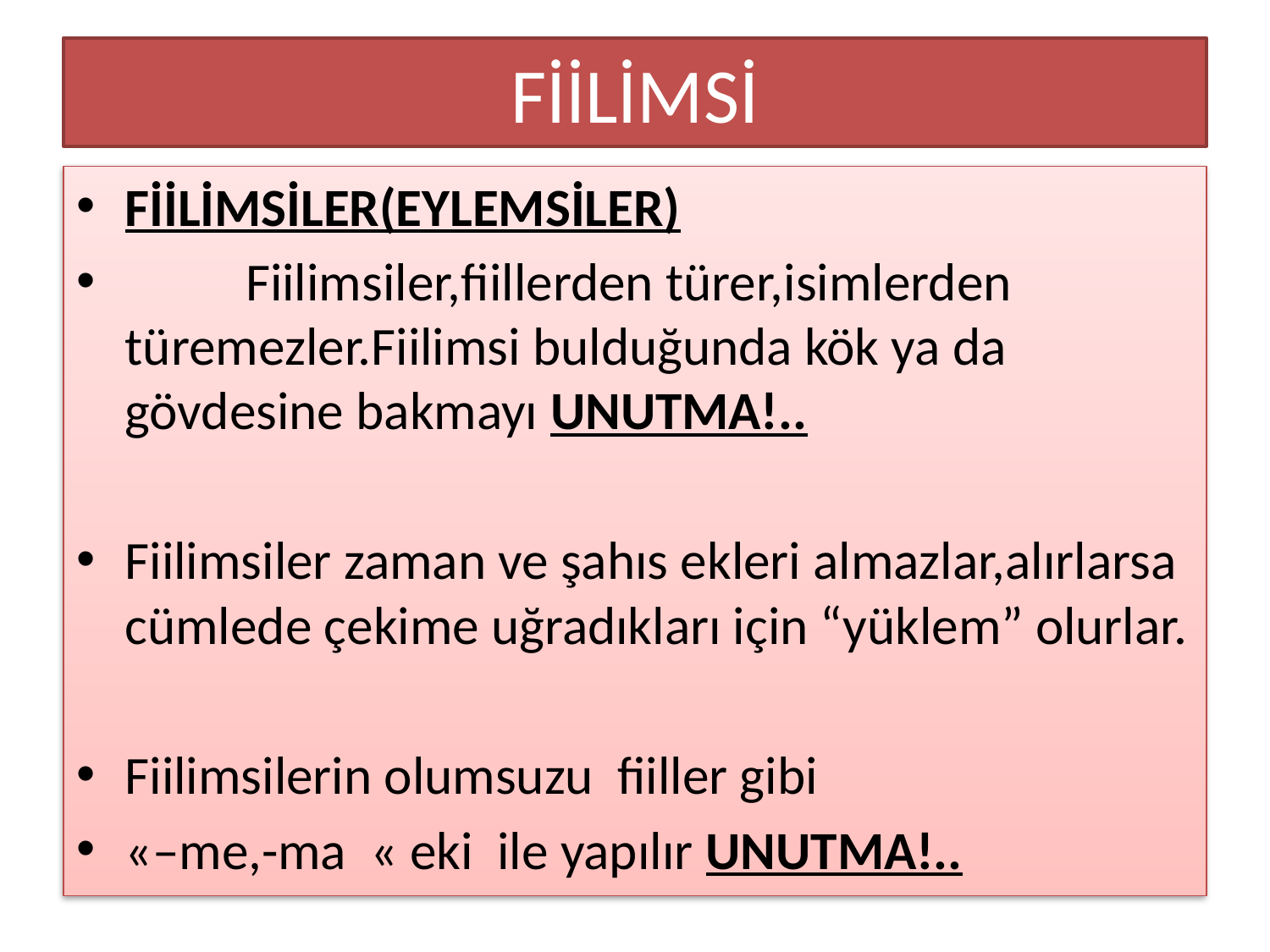

# FİİLİMSİ
FİİLİMSİLER(EYLEMSİLER)
	Fiilimsiler,fiillerden türer,isimlerden türemezler.Fiilimsi bulduğunda kök ya da gövdesine bakmayı UNUTMA!..

Fiilimsiler zaman ve şahıs ekleri almazlar,alırlarsa cümlede çekime uğradıkları için “yüklem” olurlar.

	Fiilimsilerin olumsuzu  fiiller gibi
«–me,-ma  « eki  ile yapılır UNUTMA!..